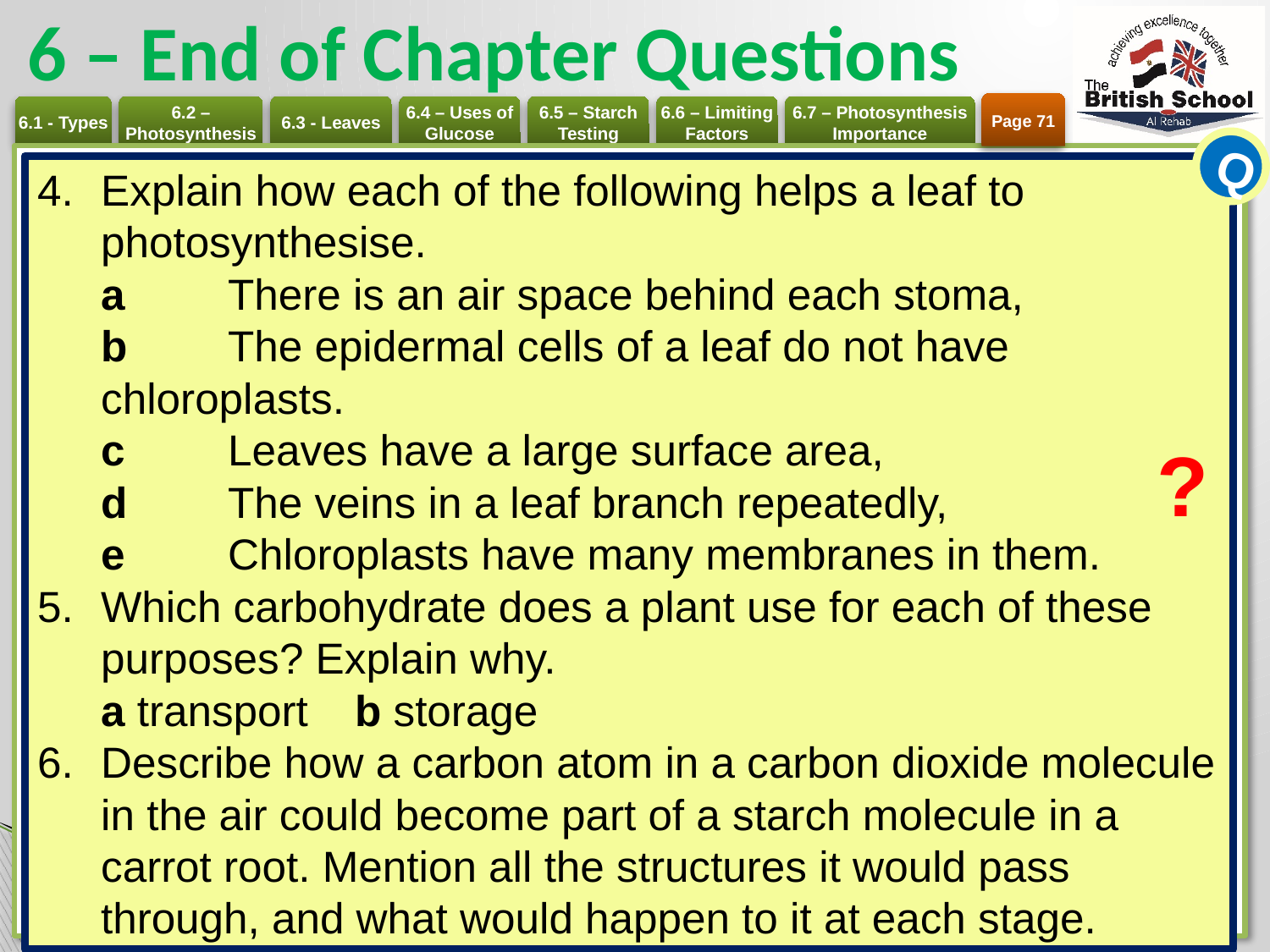

# 6 – End of Chapter Questions
Page 71
Q
Explain how each of the following helps a leaf to photosynthesise.
a 	There is an air space behind each stoma,
b 	The epidermal cells of a leaf do not have chloroplasts.
c 	Leaves have a large surface area,
d 	The veins in a leaf branch repeatedly,
e 	Chloroplasts have many membranes in them.
Which carbohydrate does a plant use for each of these purposes? Explain why.
a transport 	b storage
Describe how a carbon atom in a carbon dioxide molecule in the air could become part of a starch molecule in a carrot root. Mention all the structures it would pass through, and what would happen to it at each stage.
?